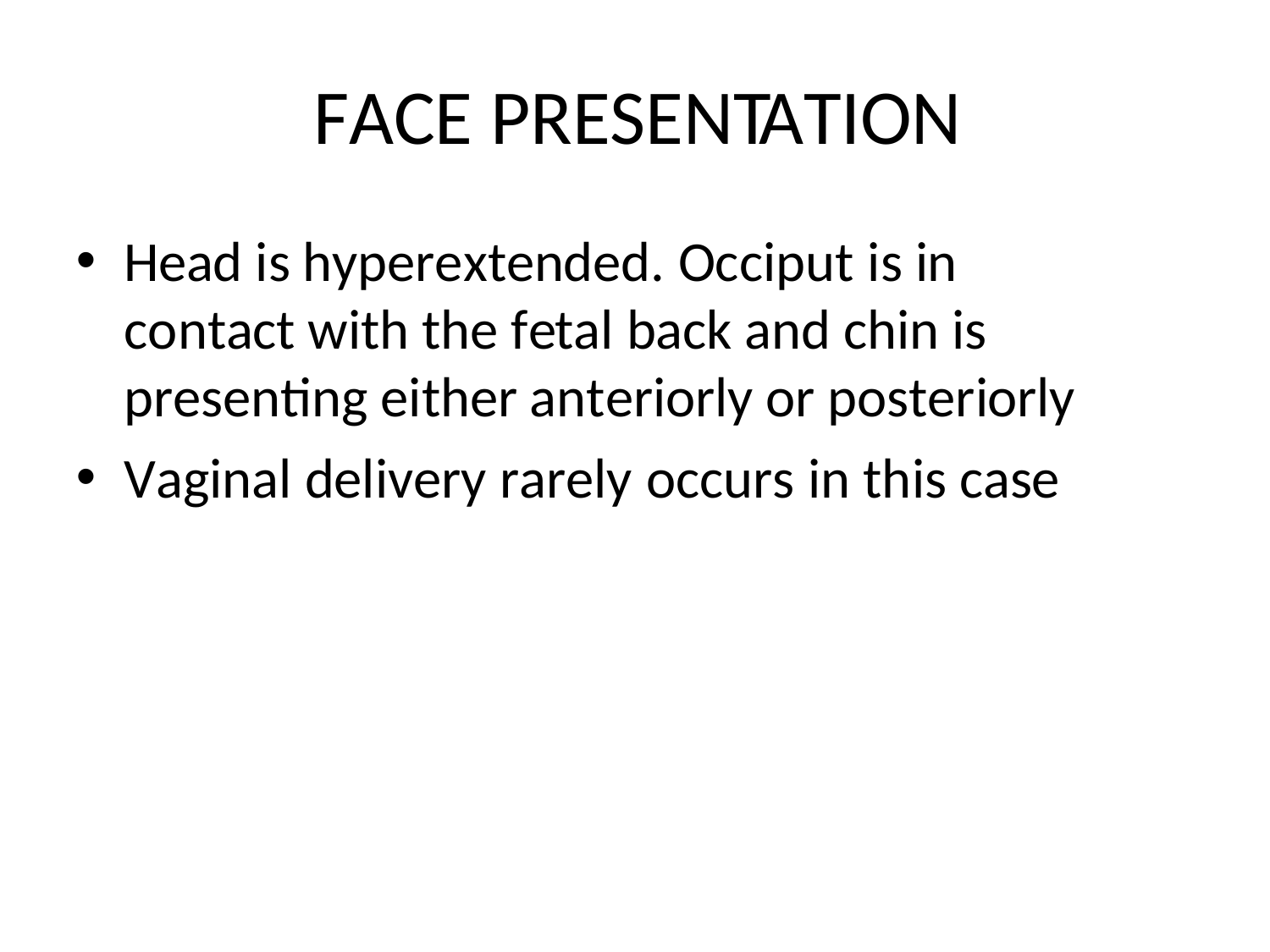

# FACE PRESENTATION
Head is hyperextended. Occiput is in contact with the fetal back and chin is presenting either anteriorly or posteriorly

Vaginal delivery rarely occurs in this case